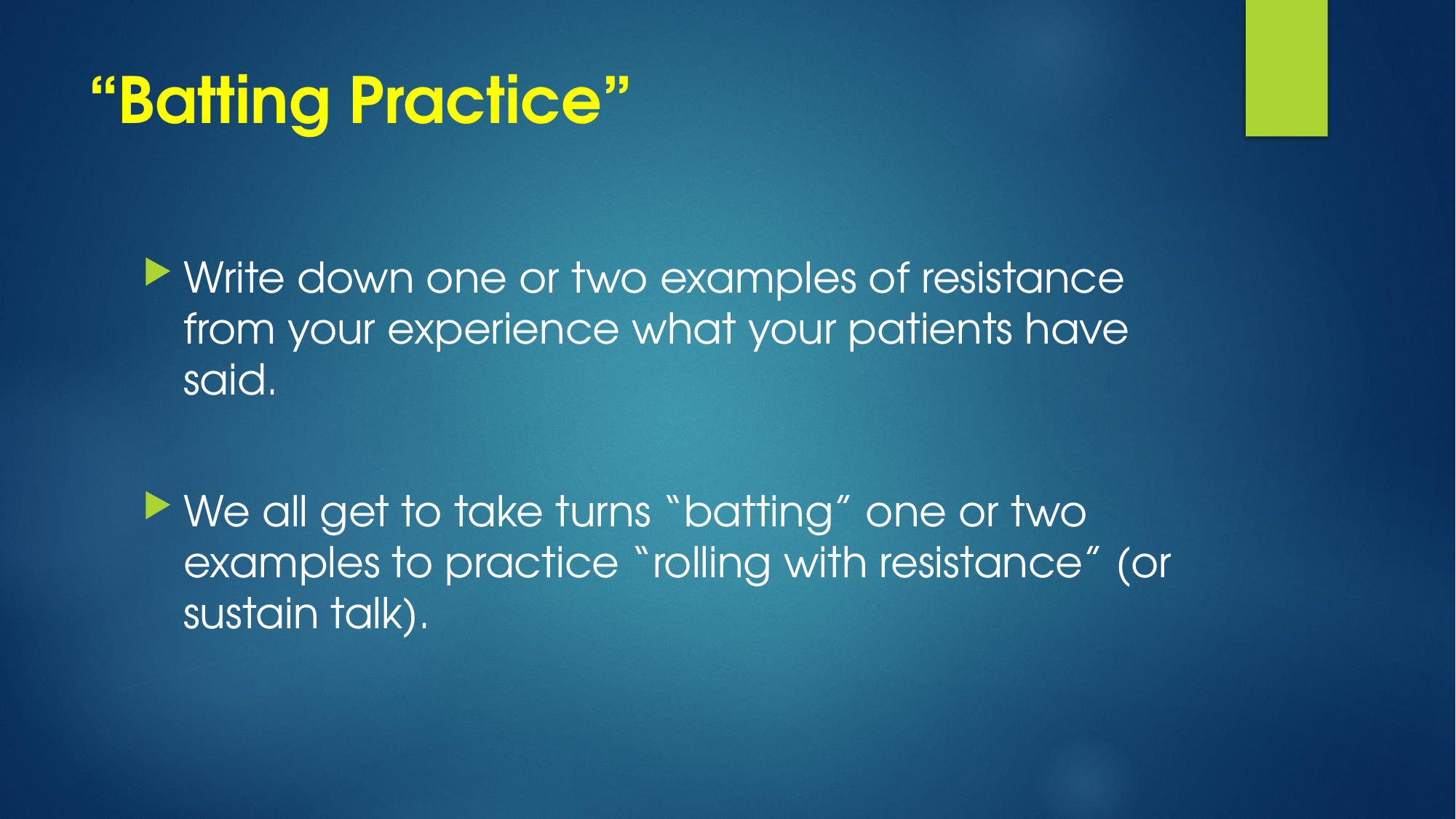

# “Batting Practice”
Write down one or two examples of resistance from your experience what your patients have said.

We all get to take turns “batting” one or two examples to practice “rolling with resistance” (or sustain talk).